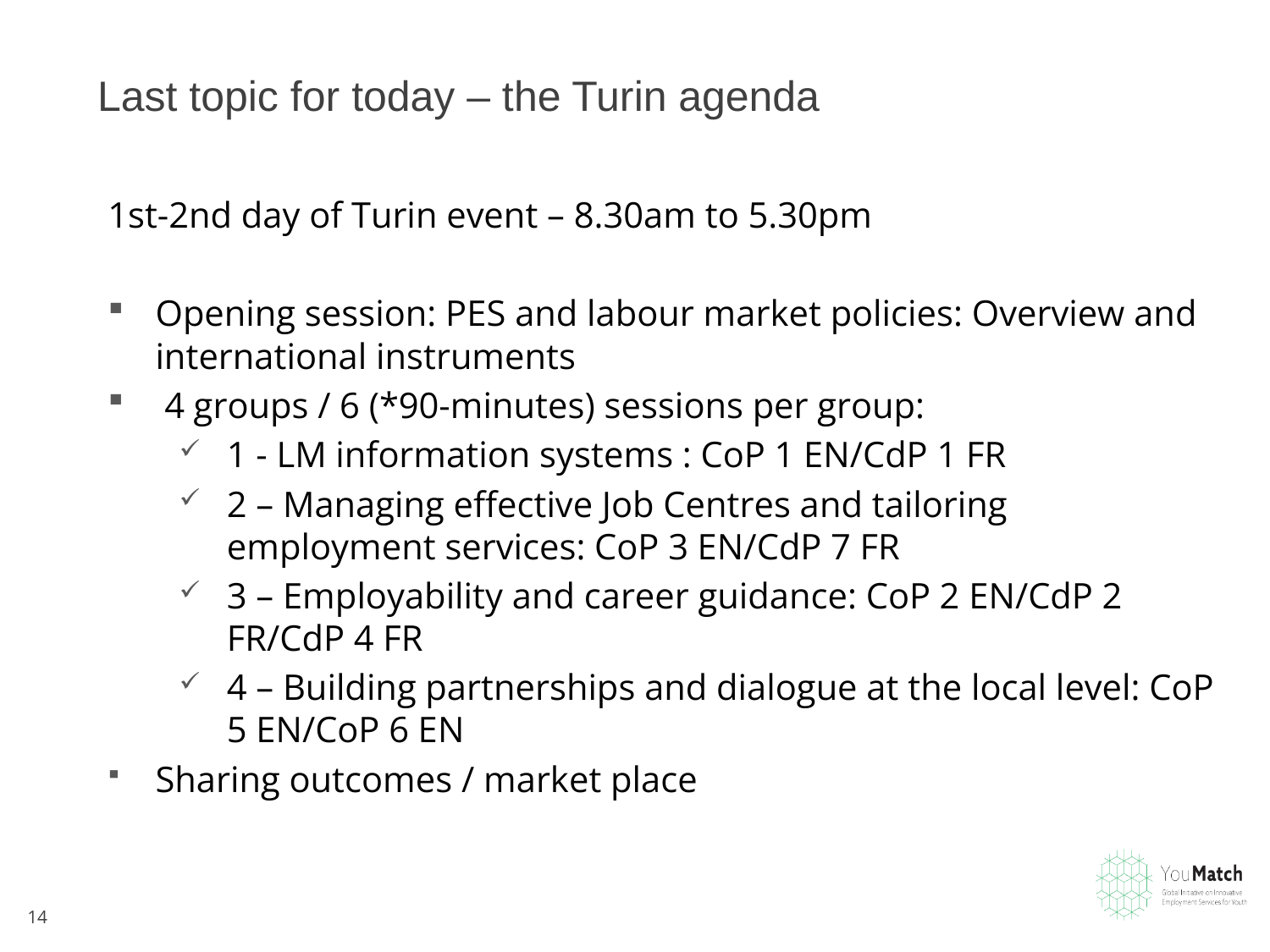

# Last topic for today – the Turin agenda
1st-2nd day of Turin event – 8.30am to 5.30pm

Opening session: PES and labour market policies: Overview and international instruments
 4 groups / 6 (*90-minutes) sessions per group:
1 - LM information systems : CoP 1 EN/CdP 1 FR
2 – Managing effective Job Centres and tailoring employment services: CoP 3 EN/CdP 7 FR
3 – Employability and career guidance: CoP 2 EN/CdP 2 FR/CdP 4 FR
4 – Building partnerships and dialogue at the local level: CoP 5 EN/CoP 6 EN
Sharing outcomes / market place

14